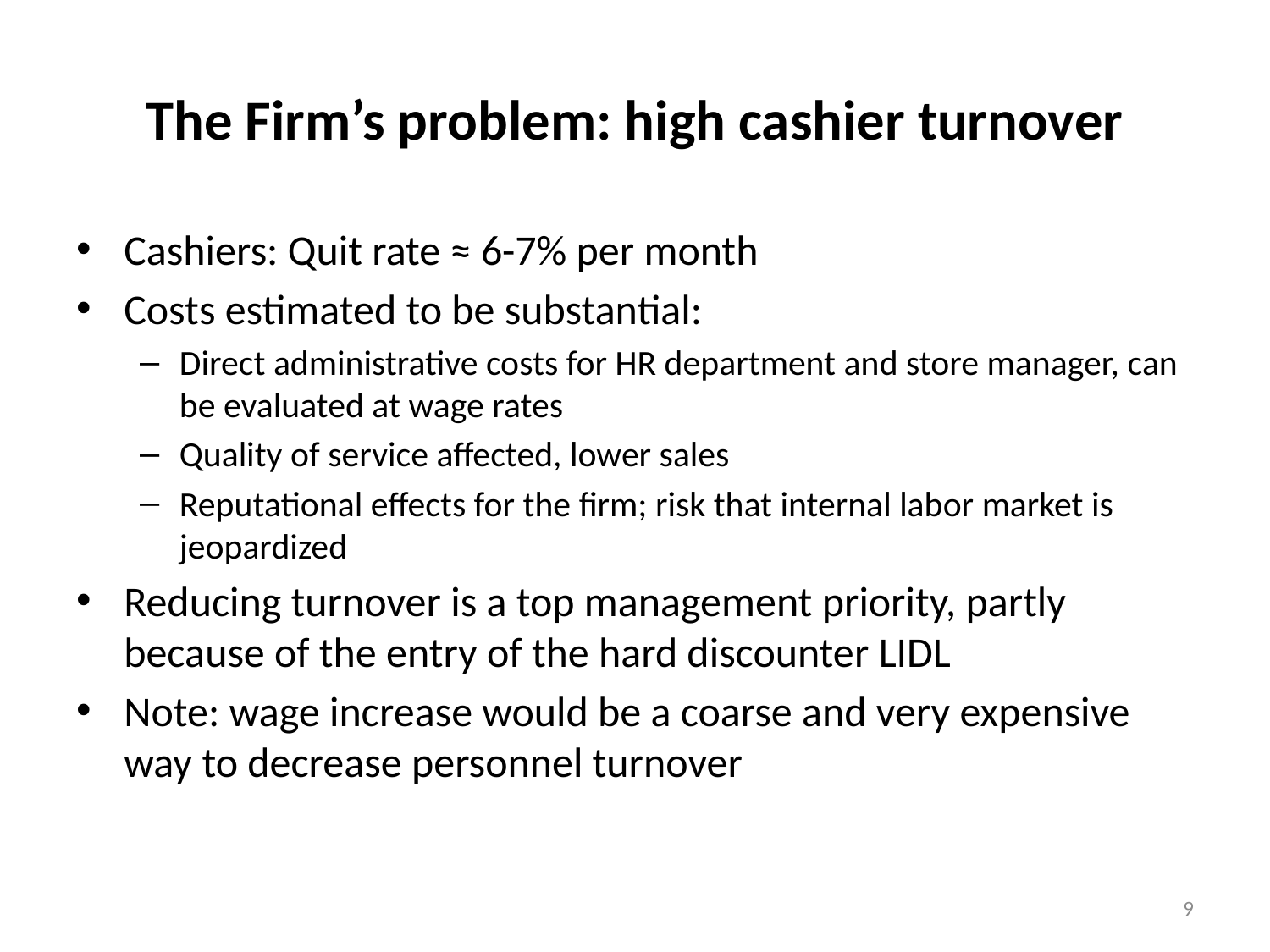

# The Firm’s problem: high cashier turnover
Cashiers: Quit rate ≈ 6-7% per month
Costs estimated to be substantial:
Direct administrative costs for HR department and store manager, can be evaluated at wage rates
Quality of service affected, lower sales
Reputational effects for the firm; risk that internal labor market is jeopardized
Reducing turnover is a top management priority, partly because of the entry of the hard discounter LIDL
Note: wage increase would be a coarse and very expensive way to decrease personnel turnover
9